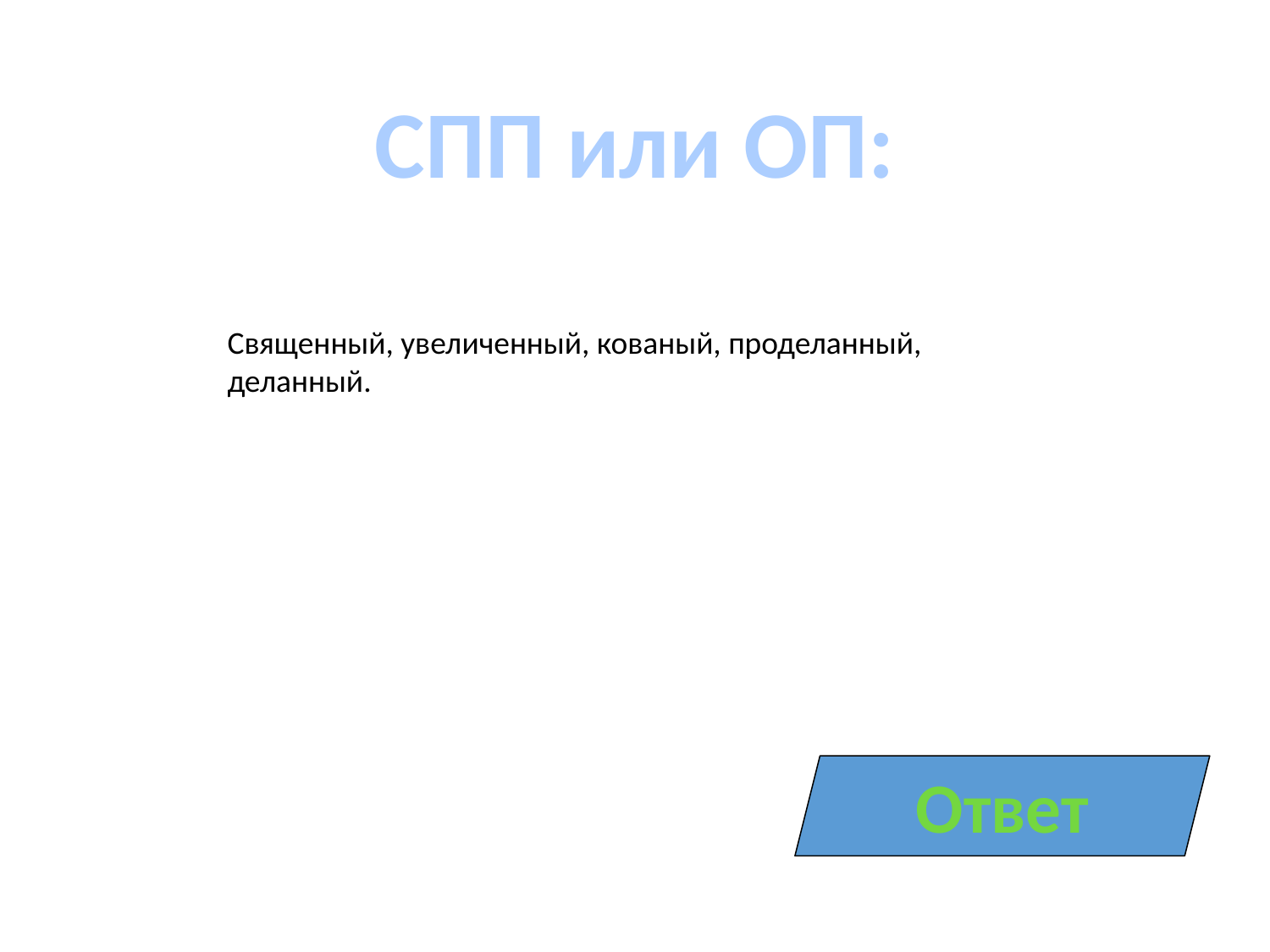

СПП или ОП:
Священный, увеличенный, кованый, проделанный, деланный.

Ответ